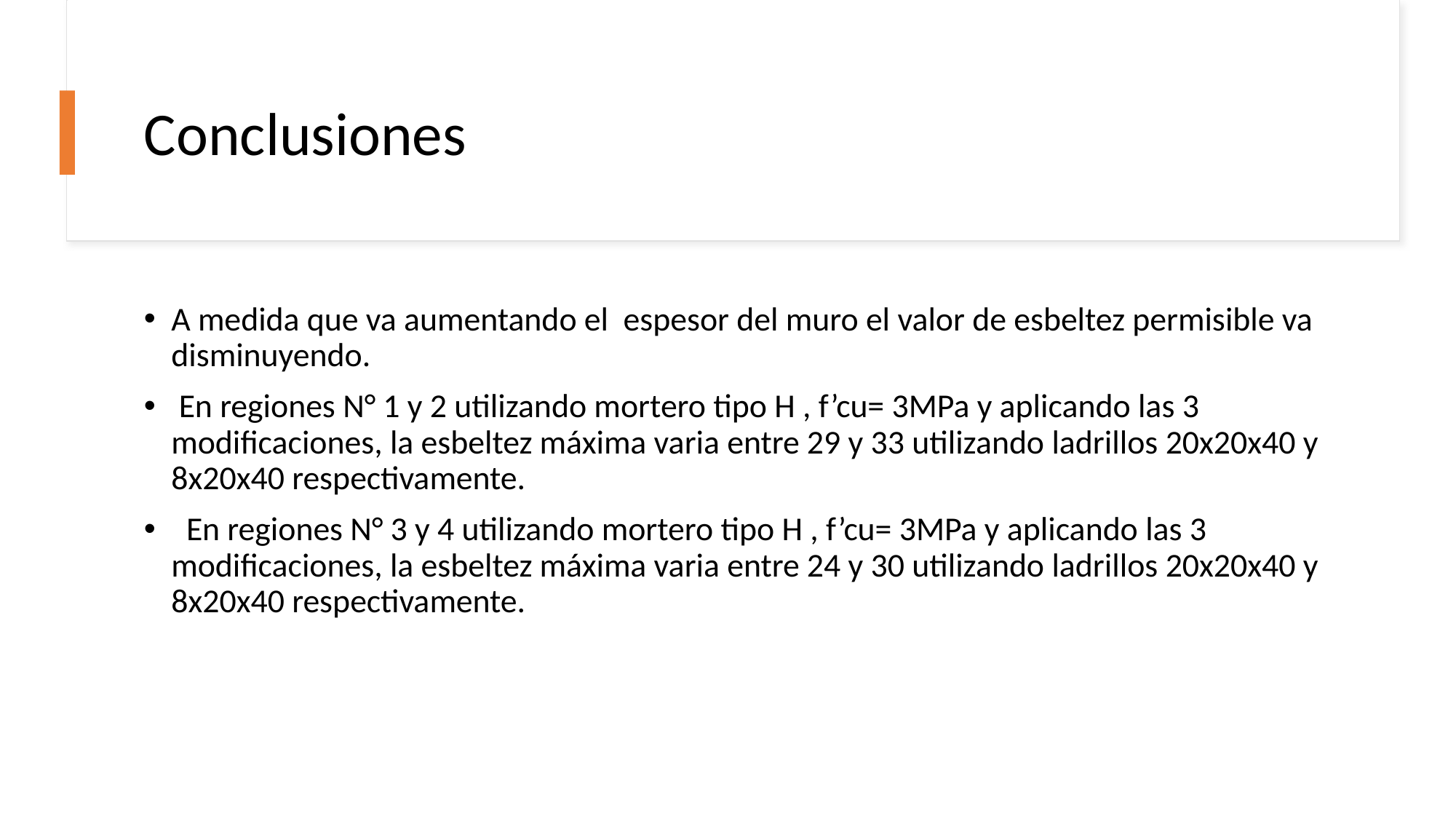

# Conclusiones

A medida que va aumentando el  espesor del muro el valor de esbeltez permisible va disminuyendo.
 En regiones N° 1 y 2 utilizando mortero tipo H , f’cu= 3MPa y aplicando las 3 modificaciones, la esbeltez máxima varia entre 29 y 33 utilizando ladrillos 20x20x40 y 8x20x40 respectivamente.
  En regiones N° 3 y 4 utilizando mortero tipo H , f’cu= 3MPa y aplicando las 3 modificaciones, la esbeltez máxima varia entre 24 y 30 utilizando ladrillos 20x20x40 y 8x20x40 respectivamente.